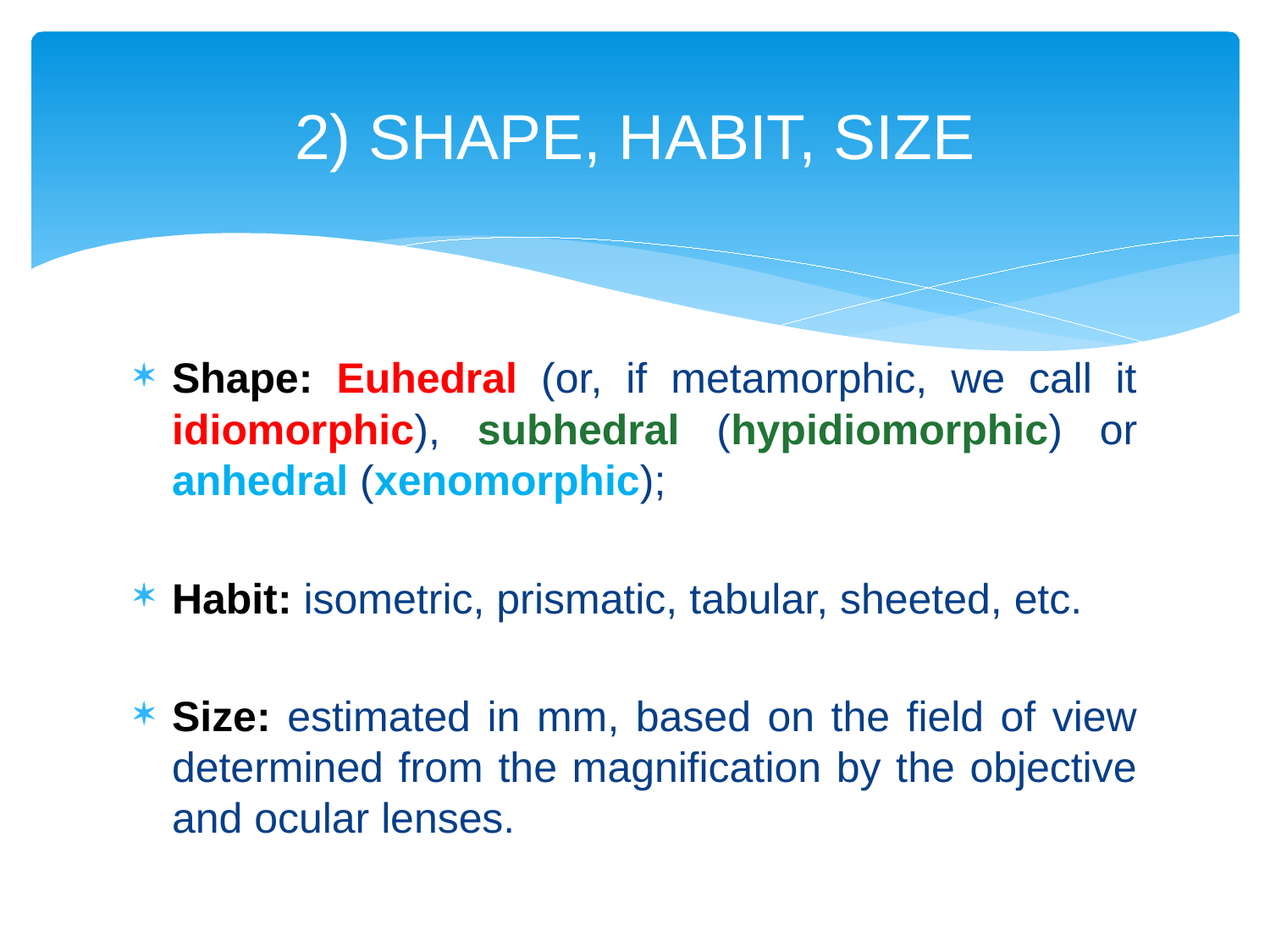

# 2) SHAPE, HABIT, SIZE

Shape: Euhedral (or, if metamorphic, we call it idiomorphic), subhedral (hypidiomorphic) or anhedral (xenomorphic);

Habit: isometric, prismatic, tabular, sheeted, etc.

Size: estimated in mm, based on the field of view determined from the magnification by the objective and ocular lenses.